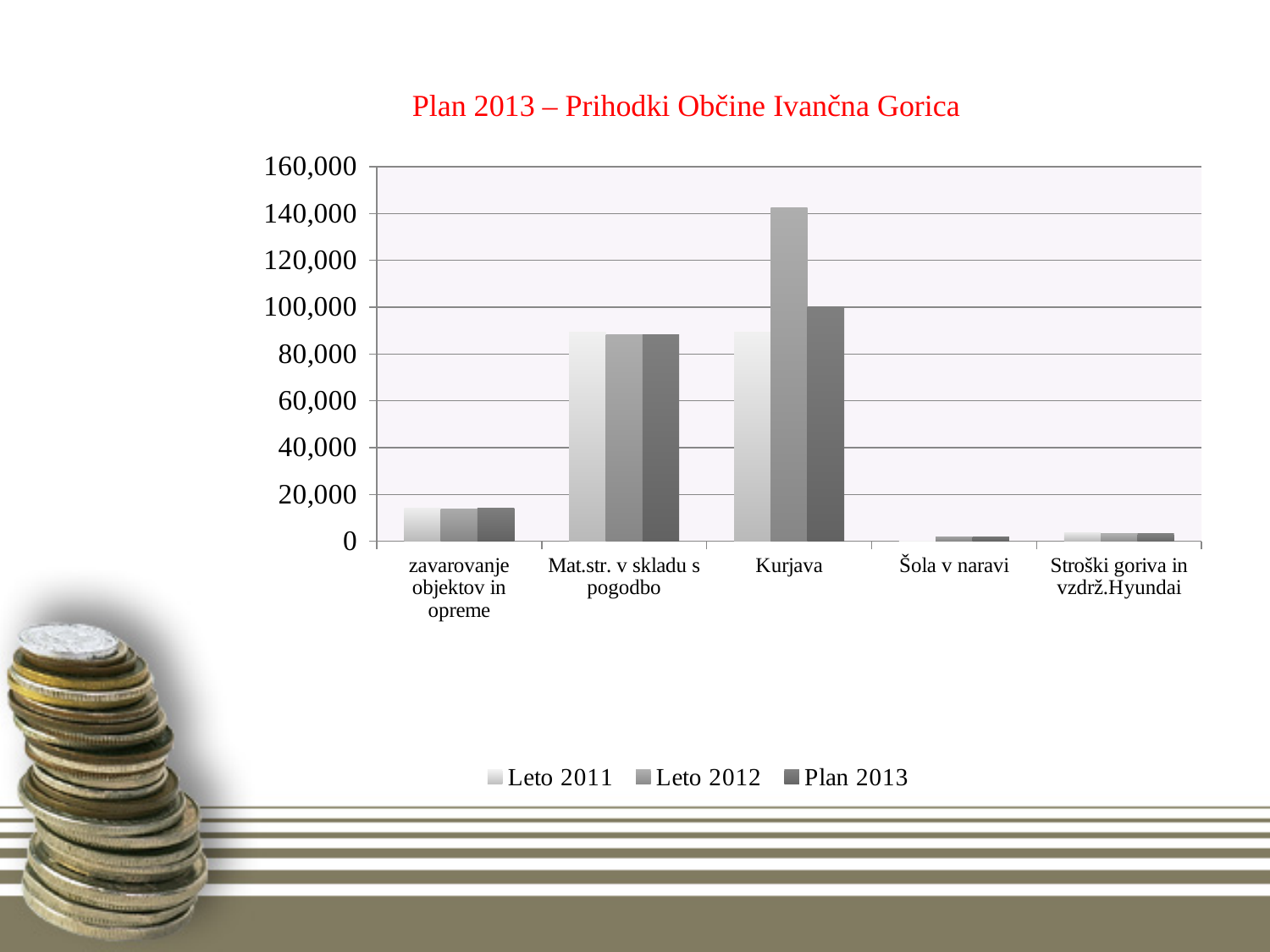

# Plan 2013 – Prihodki Občine Ivančna Gorica

### Chart

| Category | Leto 2011 | Leto 2012 | Plan 2013 |
|---|---|---|---|
| zavarovanje objektov in opreme | 14033.0 | 13945.0 | 14000.0 |
| Mat.str. v skladu s pogodbo | 89261.0 | 88377.0 | 88068.0 |
| Kurjava | 89414.0 | 142327.0 | 100000.0 |
| Šola v naravi | 0.0 | 2021.0 | 2032.0 |
| Stroški goriva in vzdrž.Hyundai | 3563.0 | 3249.0 | 3300.0 |